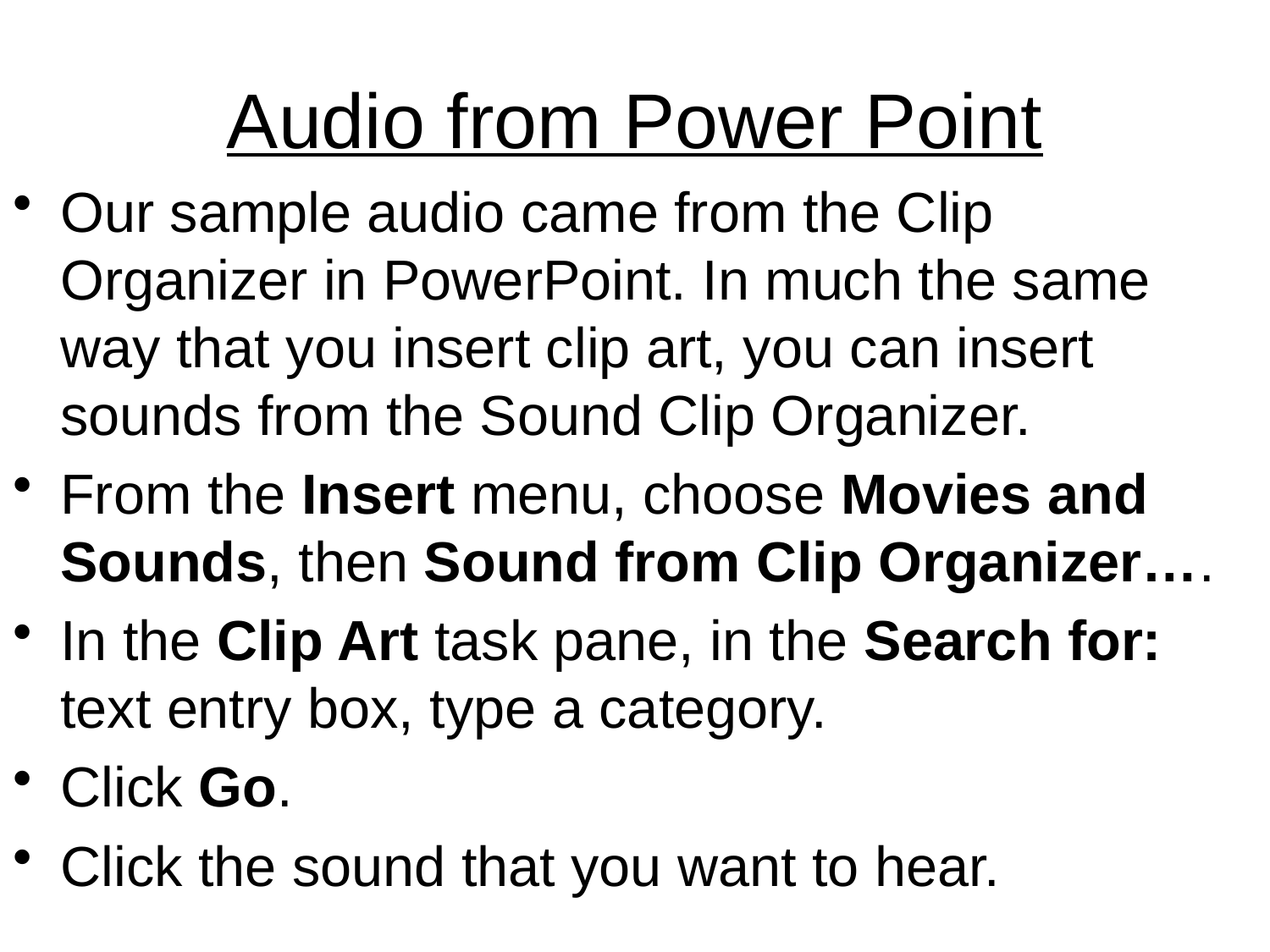

# Audio from Power Point
Our sample audio came from the Clip Organizer in PowerPoint. In much the same way that you insert clip art, you can insert sounds from the Sound Clip Organizer.
From the Insert menu, choose Movies and Sounds, then Sound from Clip Organizer….
In the Clip Art task pane, in the Search for: text entry box, type a category.
Click Go.
Click the sound that you want to hear.